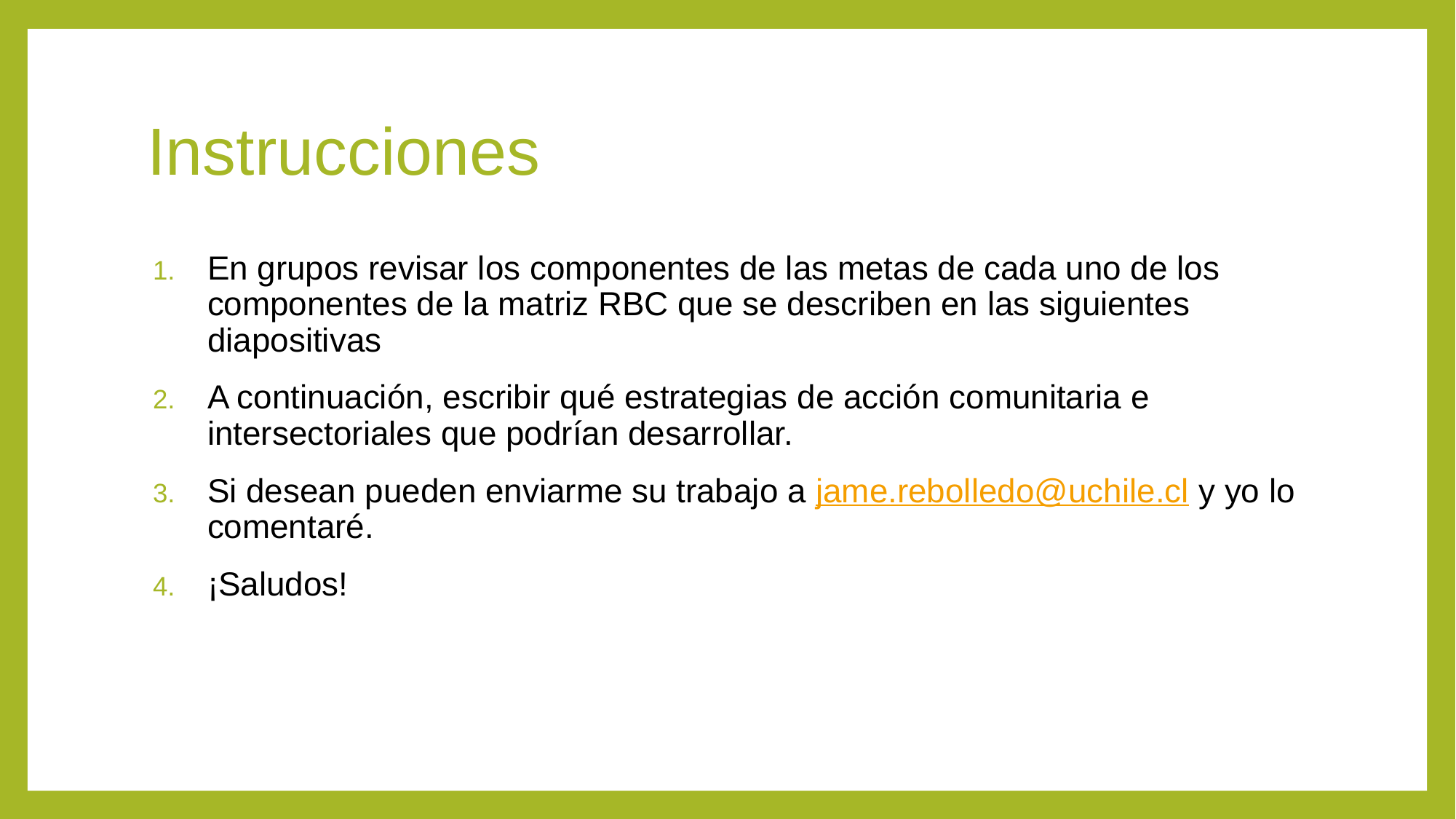

# Instrucciones
En grupos revisar los componentes de las metas de cada uno de los componentes de la matriz RBC que se describen en las siguientes diapositivas
A continuación, escribir qué estrategias de acción comunitaria e intersectoriales que podrían desarrollar.
Si desean pueden enviarme su trabajo a jame.rebolledo@uchile.cl y yo lo comentaré.
¡Saludos!